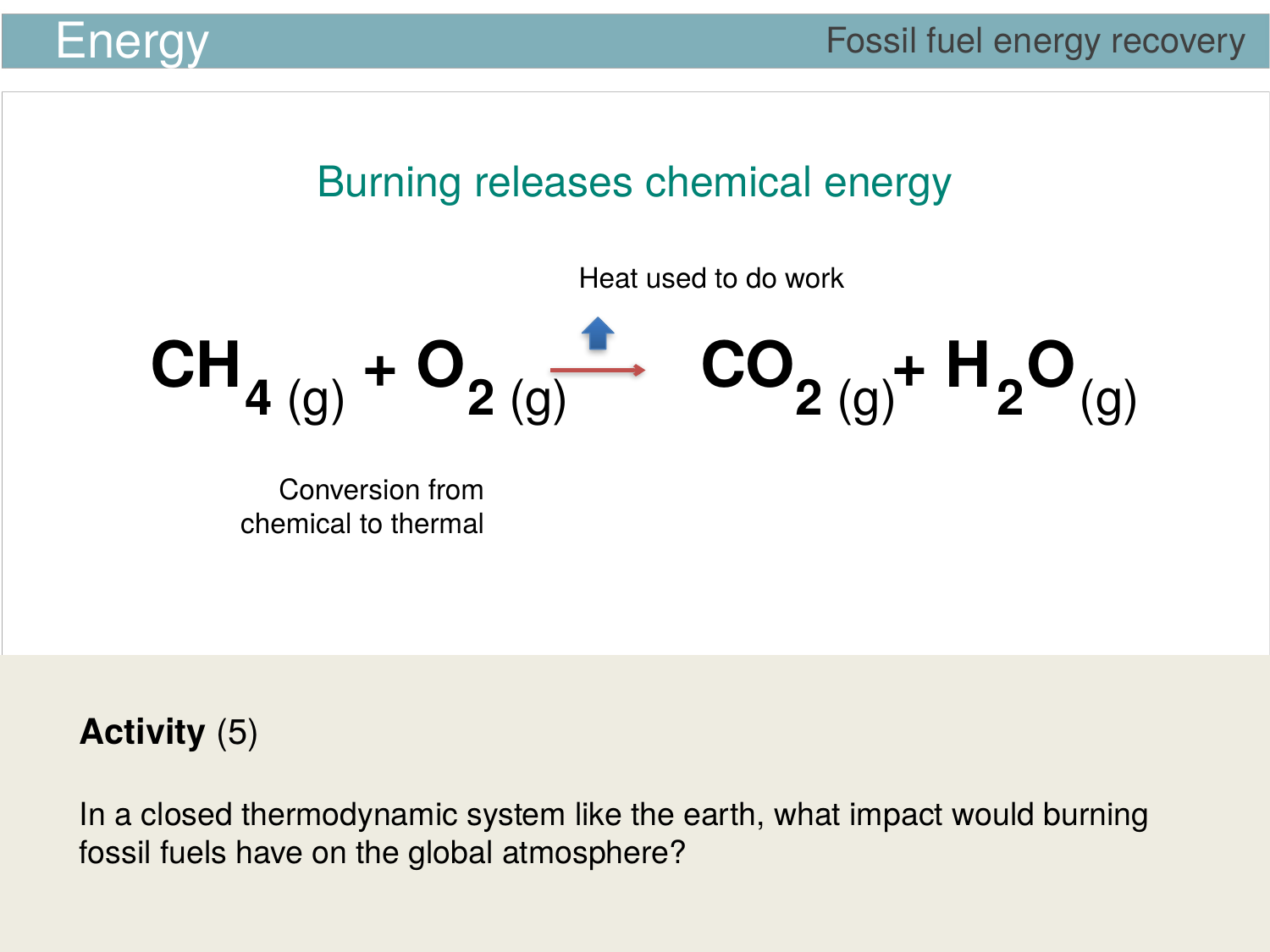

Fossil fuel energy recovery
# Burning releases chemical energy
Heat used to do work
CH
+ O

CO
+ H  O
4 (g)
2 (g)
2 (g)
2    (g)
Conversion from chemical to thermal

Activity (5)

In a closed thermodynamic system like the earth, what impact would burning fossil fuels have on the global atmosphere?